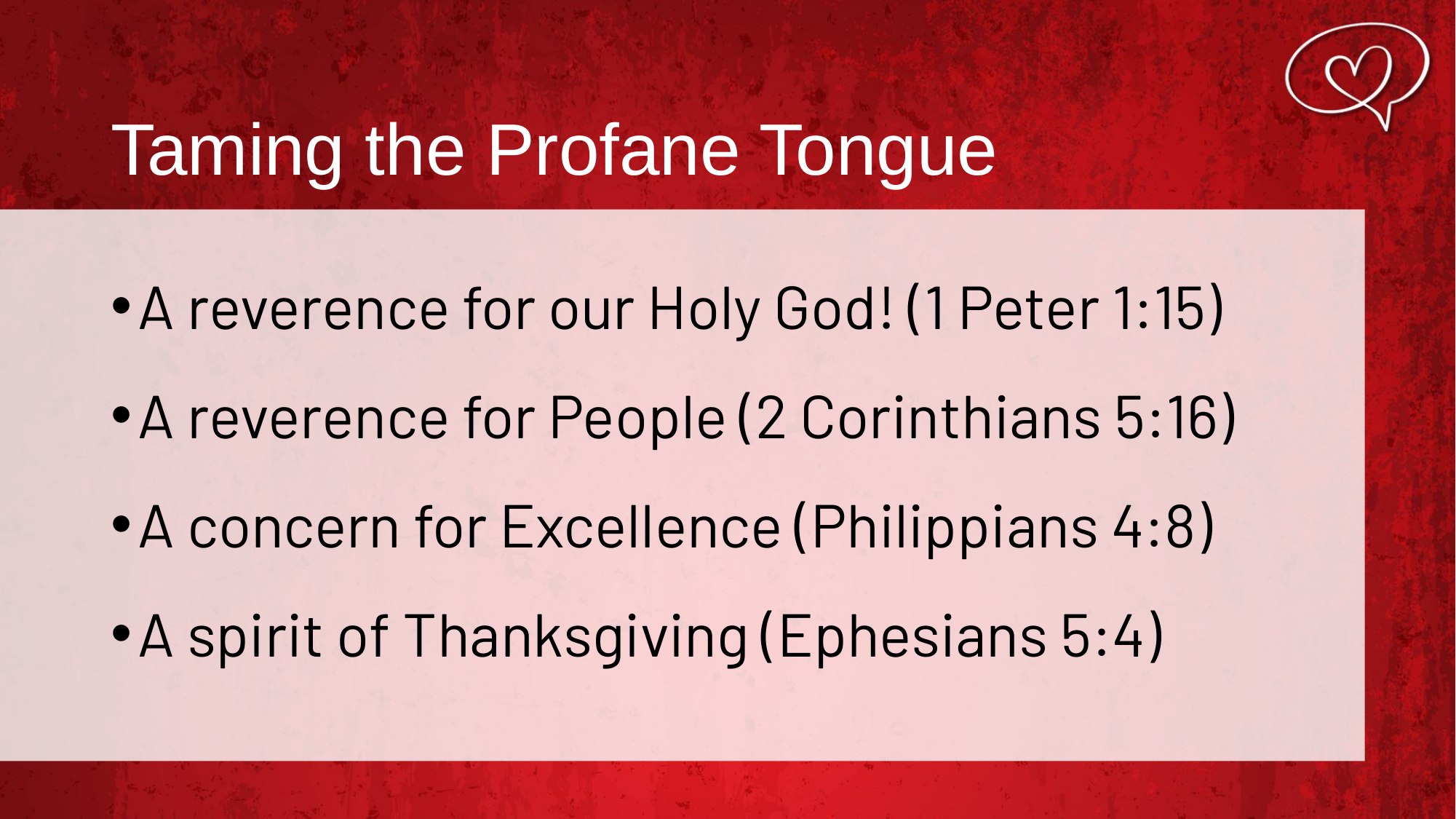

# Taming the Profane Tongue
A reverence for our Holy God! (1 Peter 1:15)
A reverence for People (2 Corinthians 5:16)
A concern for Excellence (Philippians 4:8)
A spirit of Thanksgiving (Ephesians 5:4)